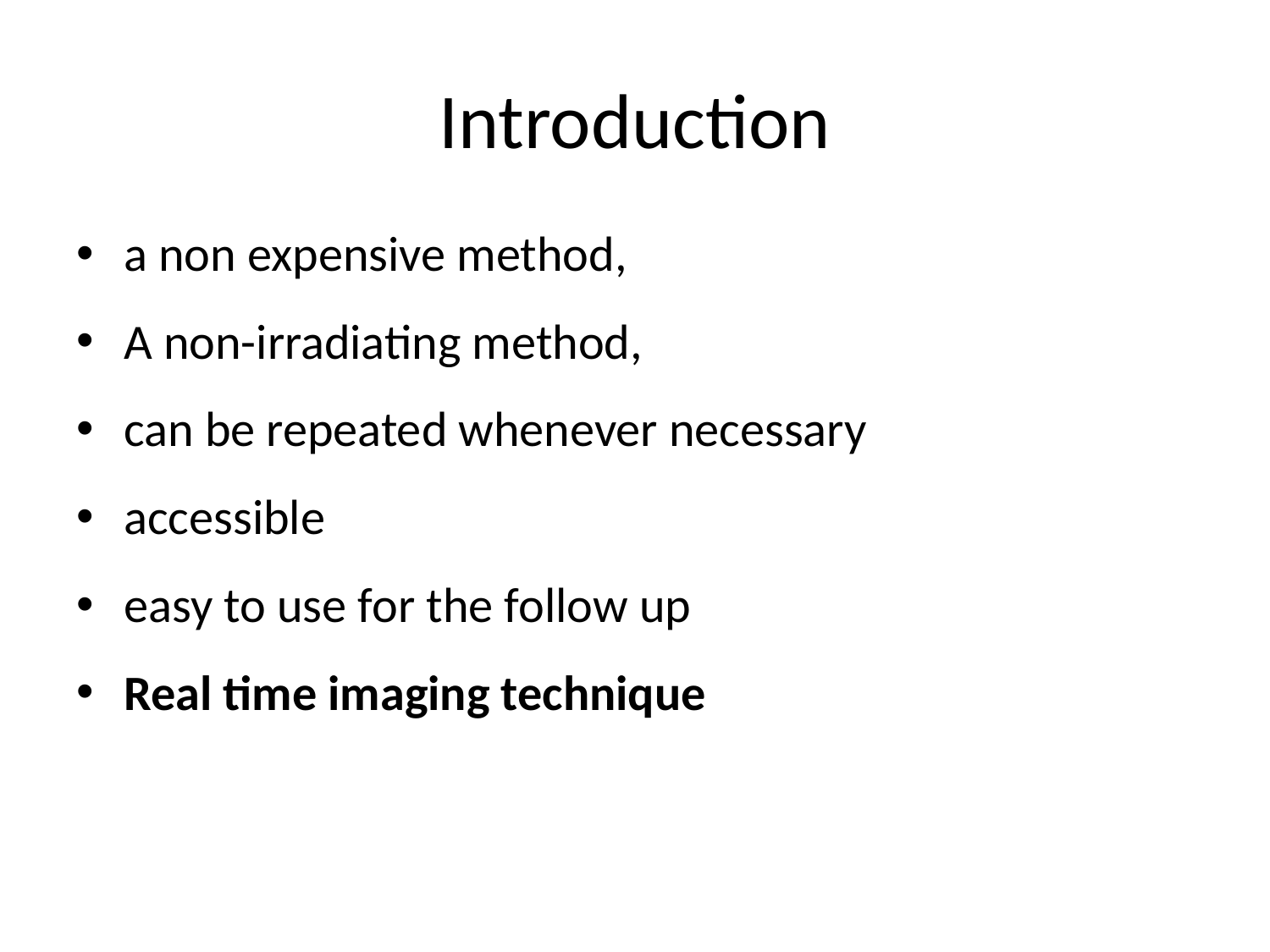

# Introduction
a non expensive method,
A non-irradiating method,
can be repeated whenever necessary
accessible
easy to use for the follow up
Real time imaging technique